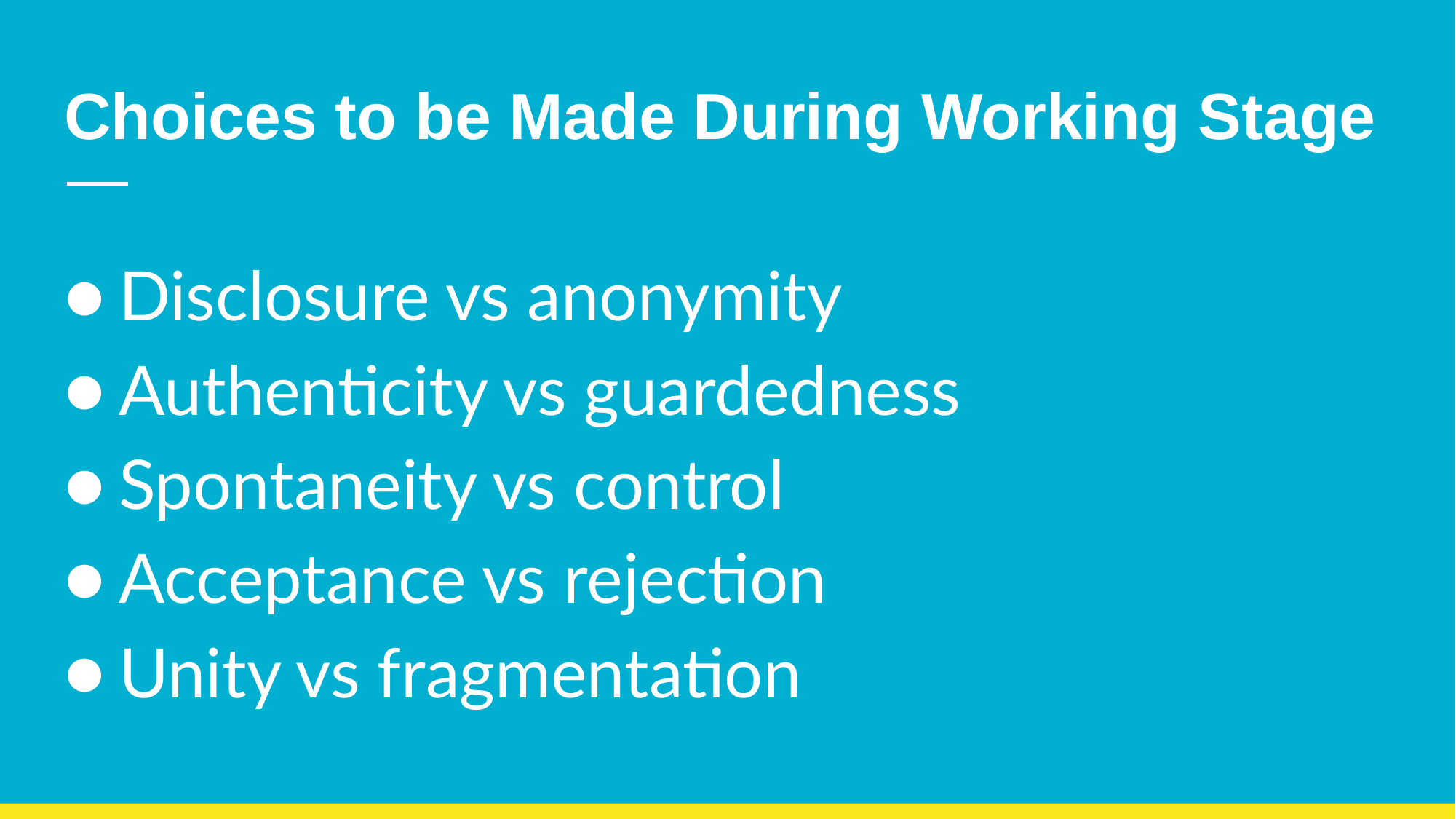

# Choices to be Made During Working Stage
Disclosure vs anonymity
Authenticity vs guardedness
Spontaneity vs control
Acceptance vs rejection
Unity vs fragmentation